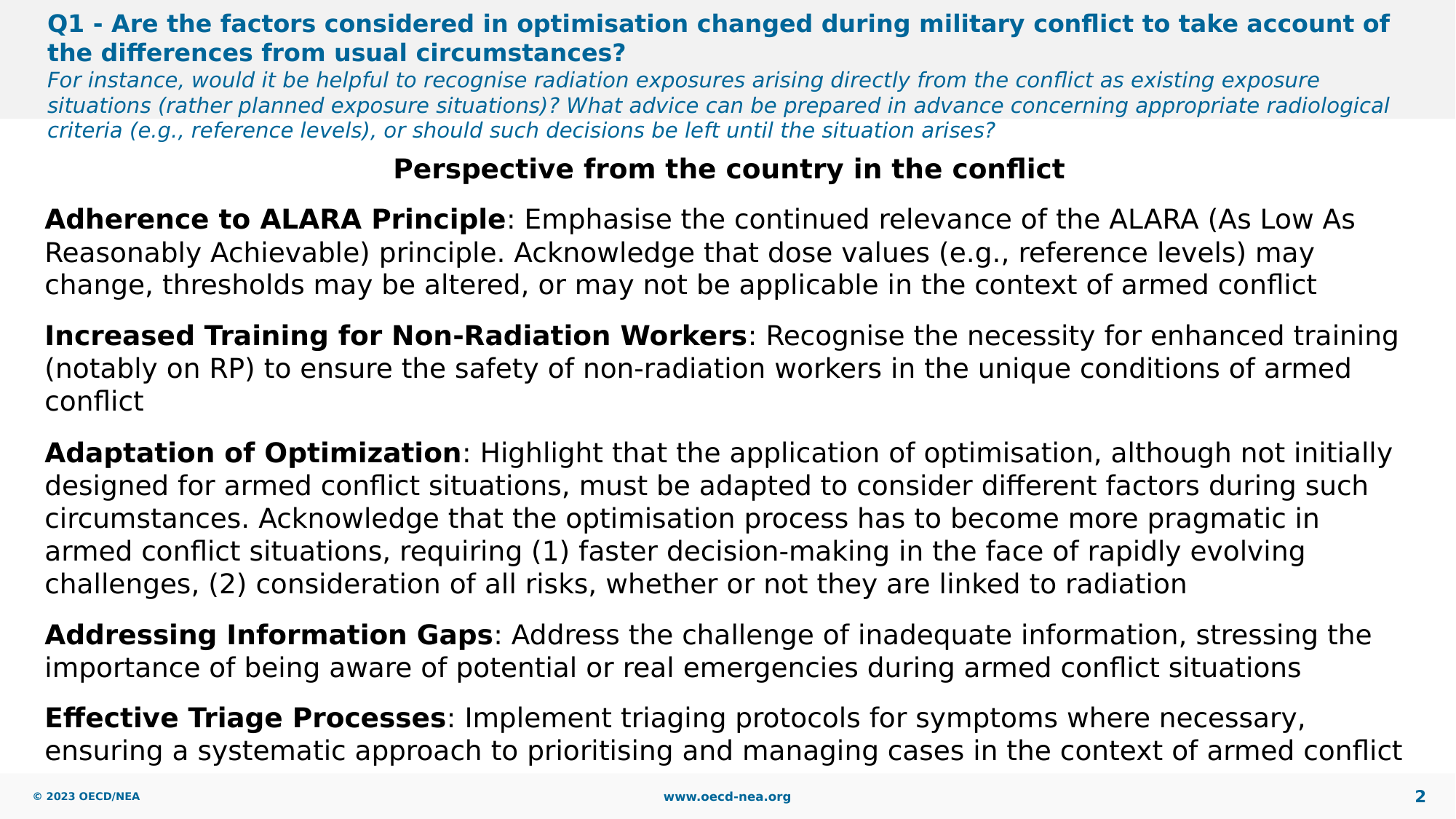

# Q1 - Are the factors considered in optimisation changed during military conflict to take account of the differences from usual circumstances? For instance, would it be helpful to recognise radiation exposures arising directly from the conflict as existing exposure situations (rather planned exposure situations)? What advice can be prepared in advance concerning appropriate radiological criteria (e.g., reference levels), or should such decisions be left until the situation arises?
Perspective from the country in the conflict
Adherence to ALARA Principle: Emphasise the continued relevance of the ALARA (As Low As Reasonably Achievable) principle. Acknowledge that dose values (e.g., reference levels) may change, thresholds may be altered, or may not be applicable in the context of armed conflict
Increased Training for Non-Radiation Workers: Recognise the necessity for enhanced training (notably on RP) to ensure the safety of non-radiation workers in the unique conditions of armed conflict
Adaptation of Optimization: Highlight that the application of optimisation, although not initially designed for armed conflict situations, must be adapted to consider different factors during such circumstances. Acknowledge that the optimisation process has to become more pragmatic in armed conflict situations, requiring (1) faster decision-making in the face of rapidly evolving challenges, (2) consideration of all risks, whether or not they are linked to radiation
Addressing Information Gaps: Address the challenge of inadequate information, stressing the importance of being aware of potential or real emergencies during armed conflict situations
Effective Triage Processes: Implement triaging protocols for symptoms where necessary, ensuring a systematic approach to prioritising and managing cases in the context of armed conflict